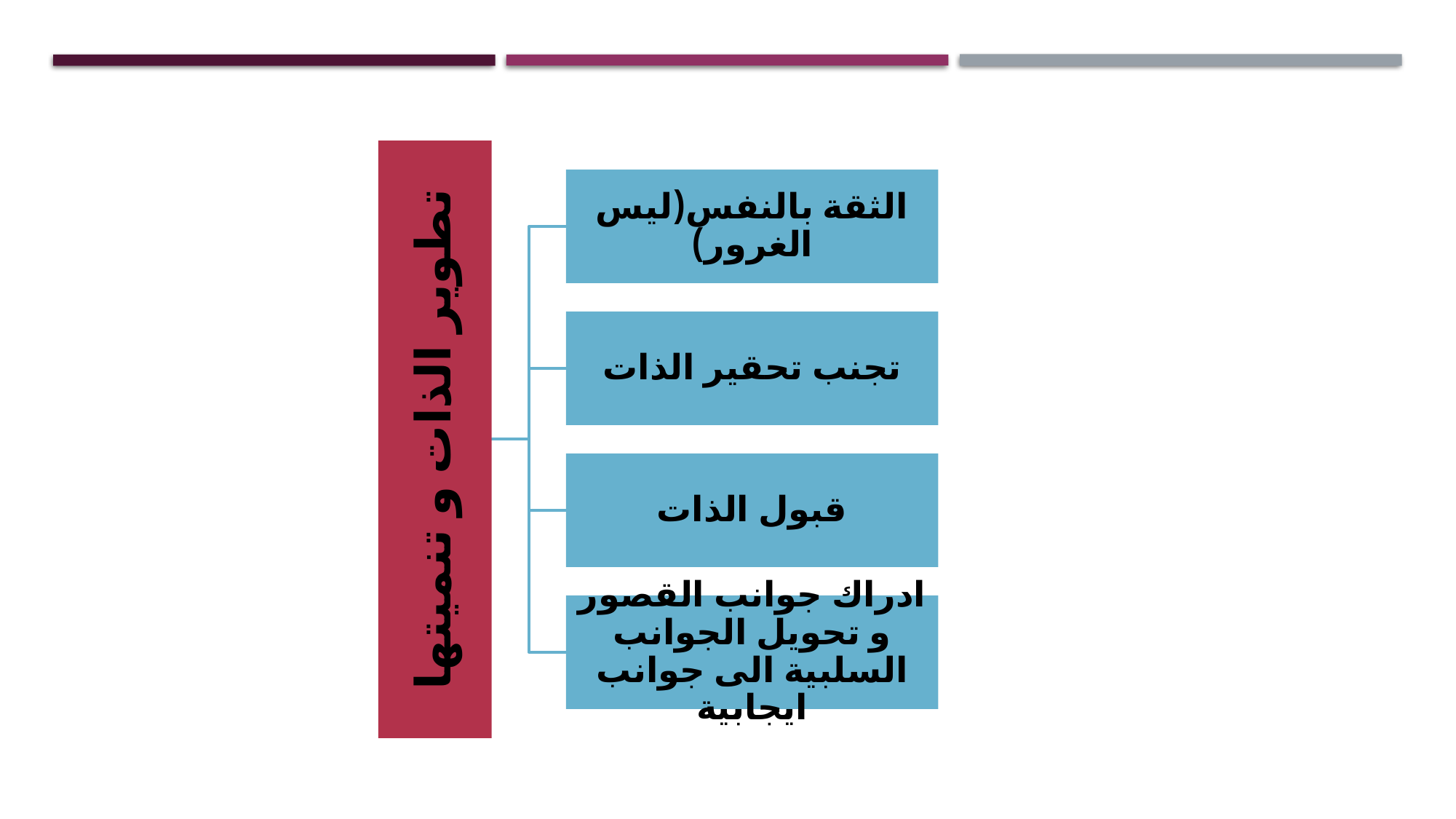

تطوير الذات و تنميتها
الثقة بالنفس(ليس الغرور)
تجنب تحقير الذات
قبول الذات
ادراك جوانب القصور و تحويل الجوانب السلبية الى جوانب ايجابية